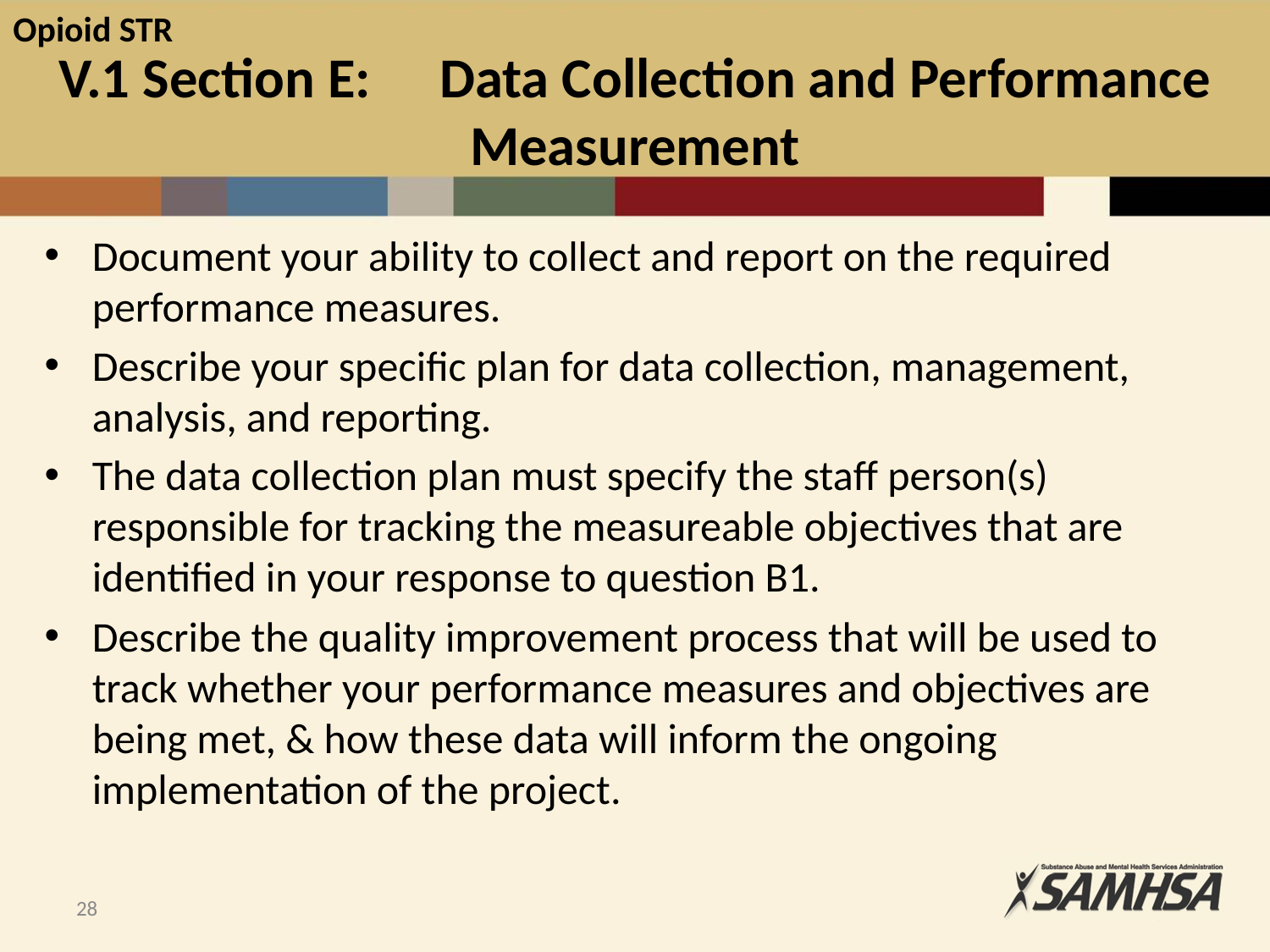

# V.1 Section E:	Data Collection and Performance Measurement
Document your ability to collect and report on the required performance measures.
Describe your specific plan for data collection, management, analysis, and reporting.
The data collection plan must specify the staff person(s) responsible for tracking the measureable objectives that are identified in your response to question B1.
Describe the quality improvement process that will be used to track whether your performance measures and objectives are being met, & how these data will inform the ongoing implementation of the project.

28